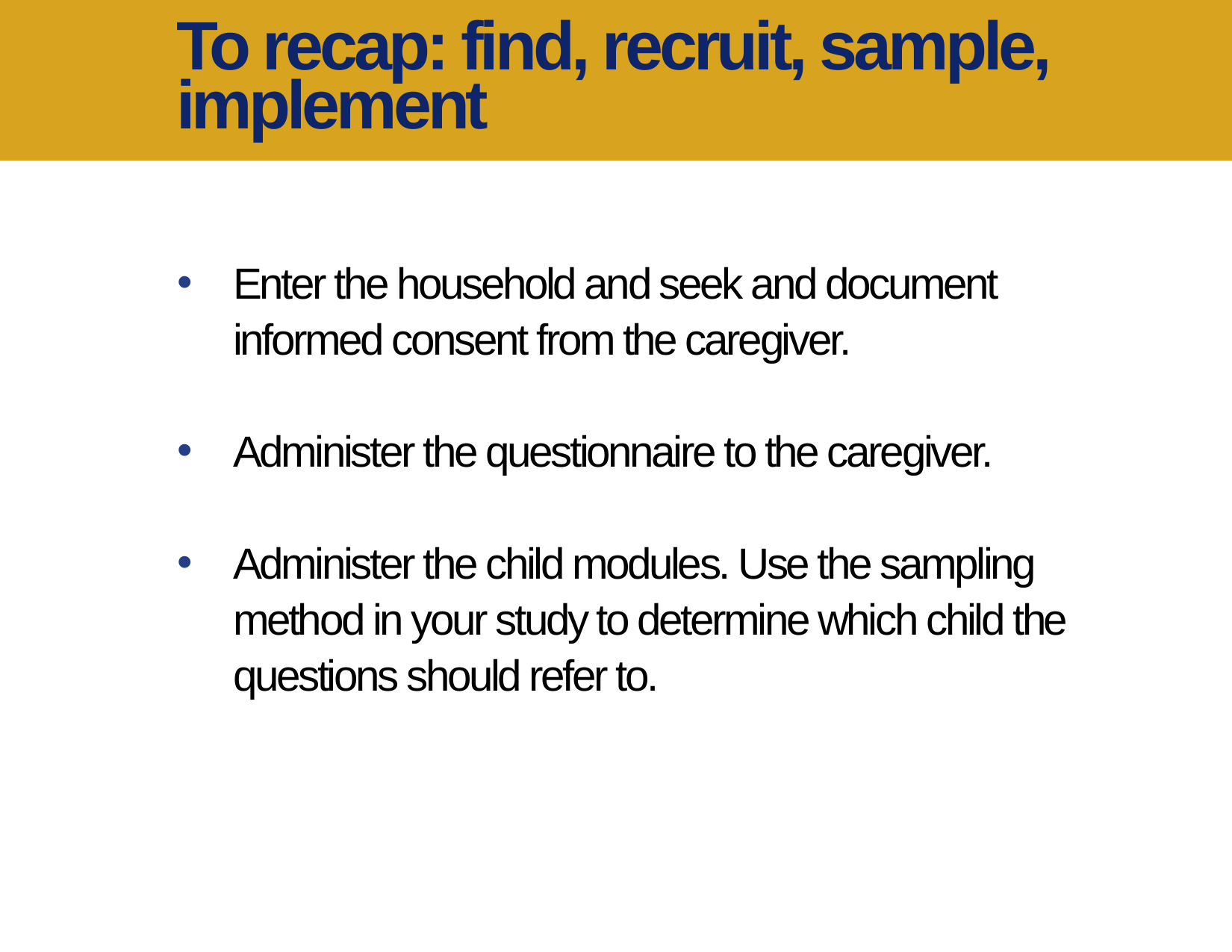

To recap: find, recruit, sample, implement
Enter the household and seek and document informed consent from the caregiver.

Administer the questionnaire to the caregiver.

Administer the child modules. Use the sampling method in your study to determine which child the questions should refer to.